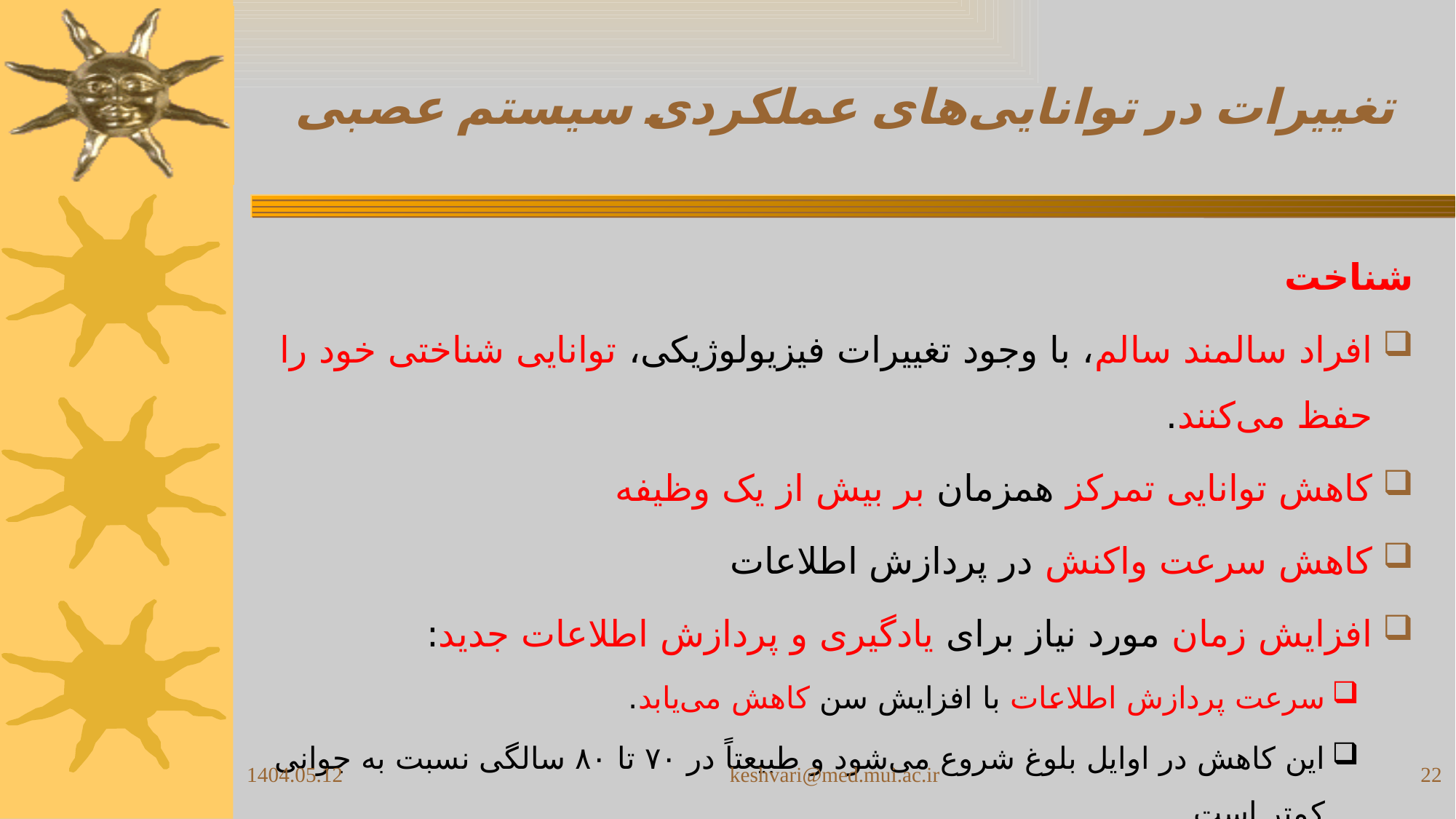

# تغییرات در توانایی‌های عملکردی سیستم عصبی
شناخت
افراد سالمند سالم، با وجود تغییرات فیزیولوژیکی، توانایی شناختی خود را حفظ می‌کنند.
کاهش توانایی تمرکز همزمان بر بیش از یک وظیفه
کاهش سرعت واکنش در پردازش اطلاعات
افزایش زمان مورد نیاز برای یادگیری و پردازش اطلاعات جدید:
سرعت پردازش اطلاعات با افزایش سن کاهش می‌یابد.
این کاهش در اوایل بلوغ شروع می‌شود و طبیعتاً در ۷۰ تا ۸۰ سالگی نسبت به جوانی کمتر است.
کاهش سرعت بازیابی اطلاعات؛ مشکل در یافتن واژه‌ها یا پدیده "نوک زبان"

1404.05.12
keshvari@med.mui.ac.ir
22